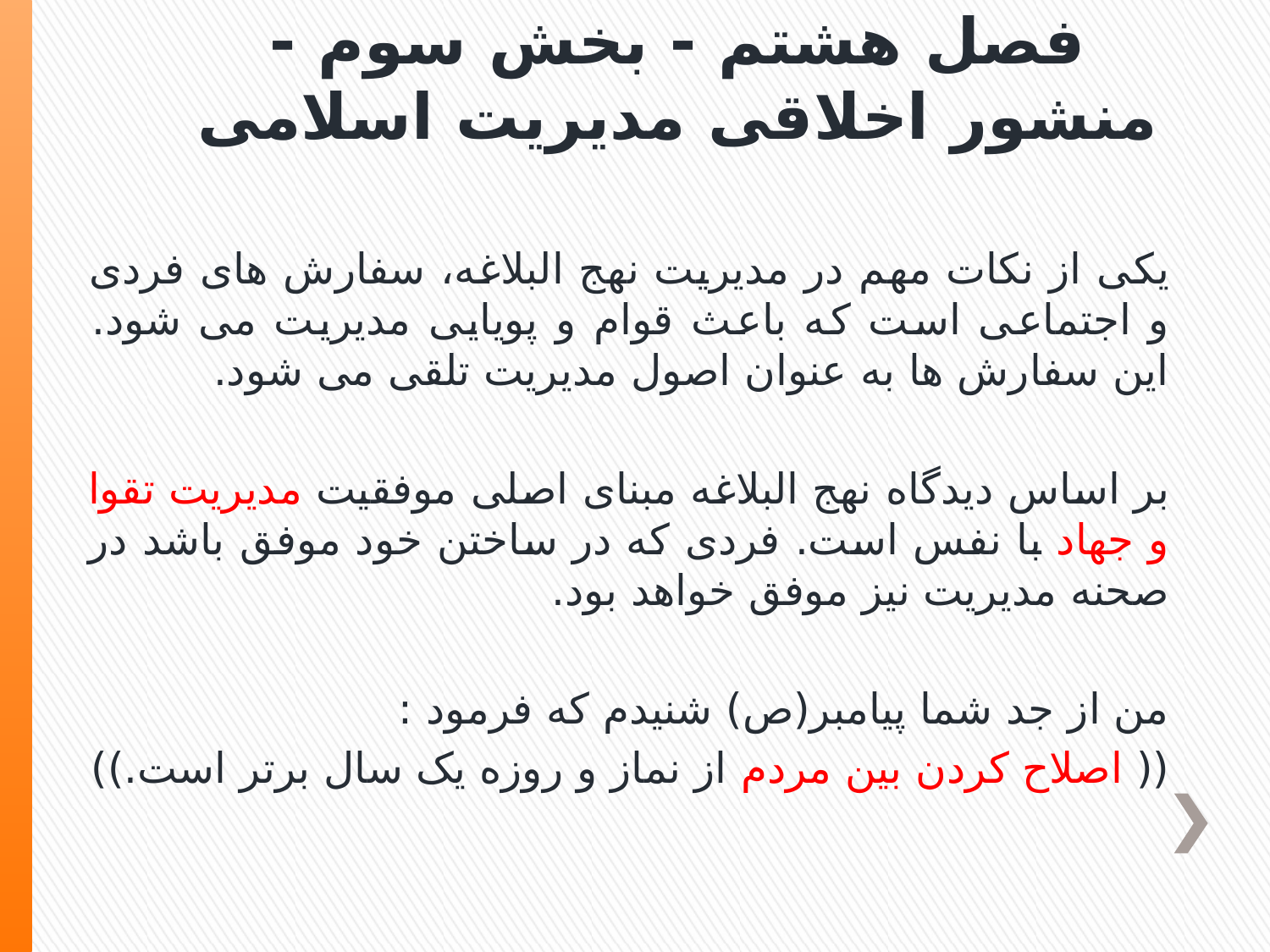

# فصل هشتم - بخش سوم -منشور اخلاقی مدیریت اسلامی

یکی از نکات مهم در مدیریت نهج البلاغه، سفارش های فردی و اجتماعی است که باعث قوام و پویایی مدیریت می شود. این سفارش ها به عنوان اصول مدیریت تلقی می شود.

بر اساس دیدگاه نهج البلاغه مبنای اصلی موفقیت مدیریت تقوا و جهاد با نفس است. فردی که در ساختن خود موفق باشد در صحنه مدیریت نیز موفق خواهد بود.

من از جد شما پیامبر(ص) شنیدم که فرمود :
(( اصلاح کردن بین مردم از نماز و روزه یک سال برتر است.))